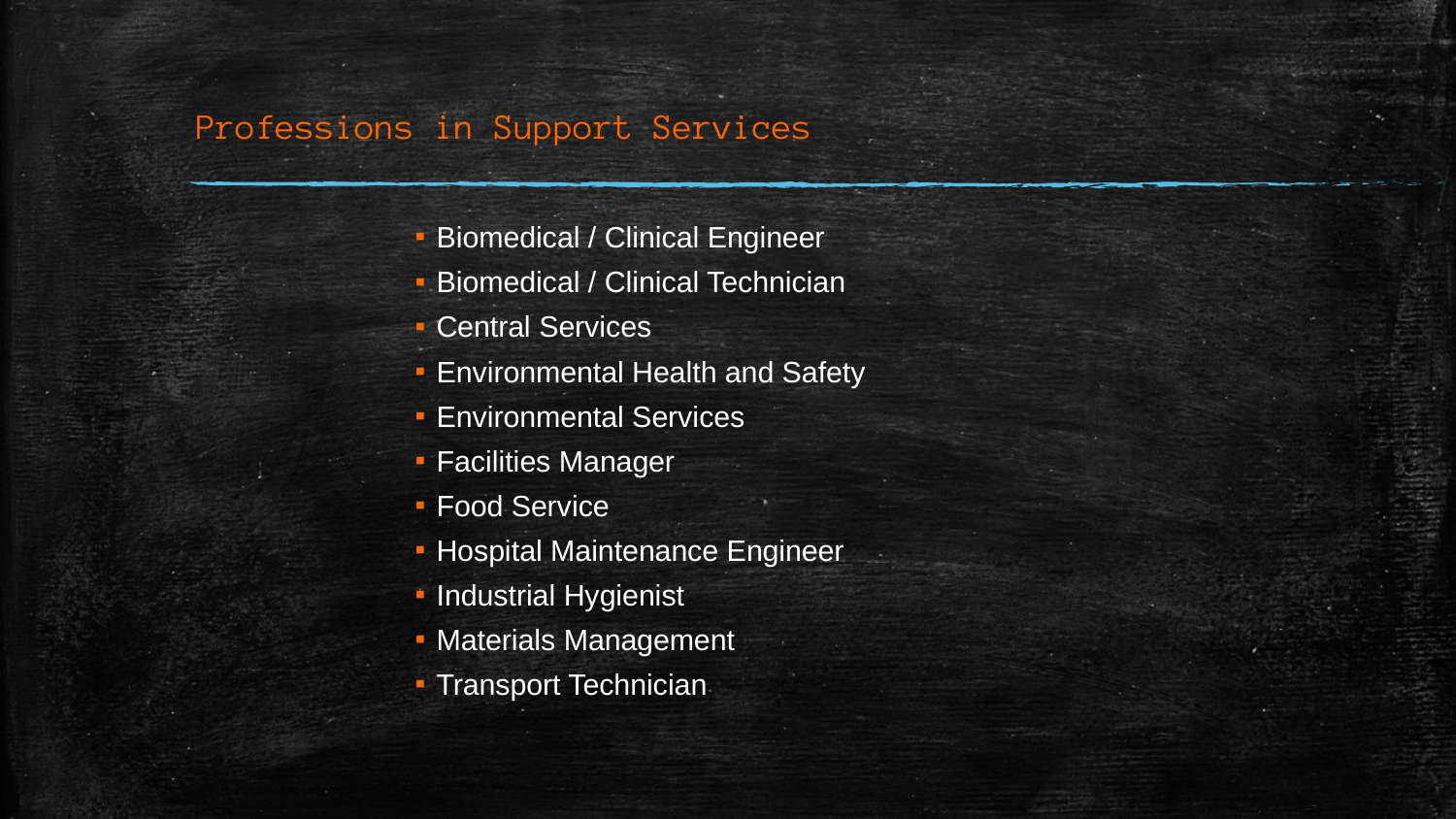

# Professions in Support Services
Biomedical / Clinical Engineer
Biomedical / Clinical Technician
Central Services
Environmental Health and Safety
Environmental Services
Facilities Manager
Food Service
Hospital Maintenance Engineer
Industrial Hygienist
Materials Management
Transport Technician